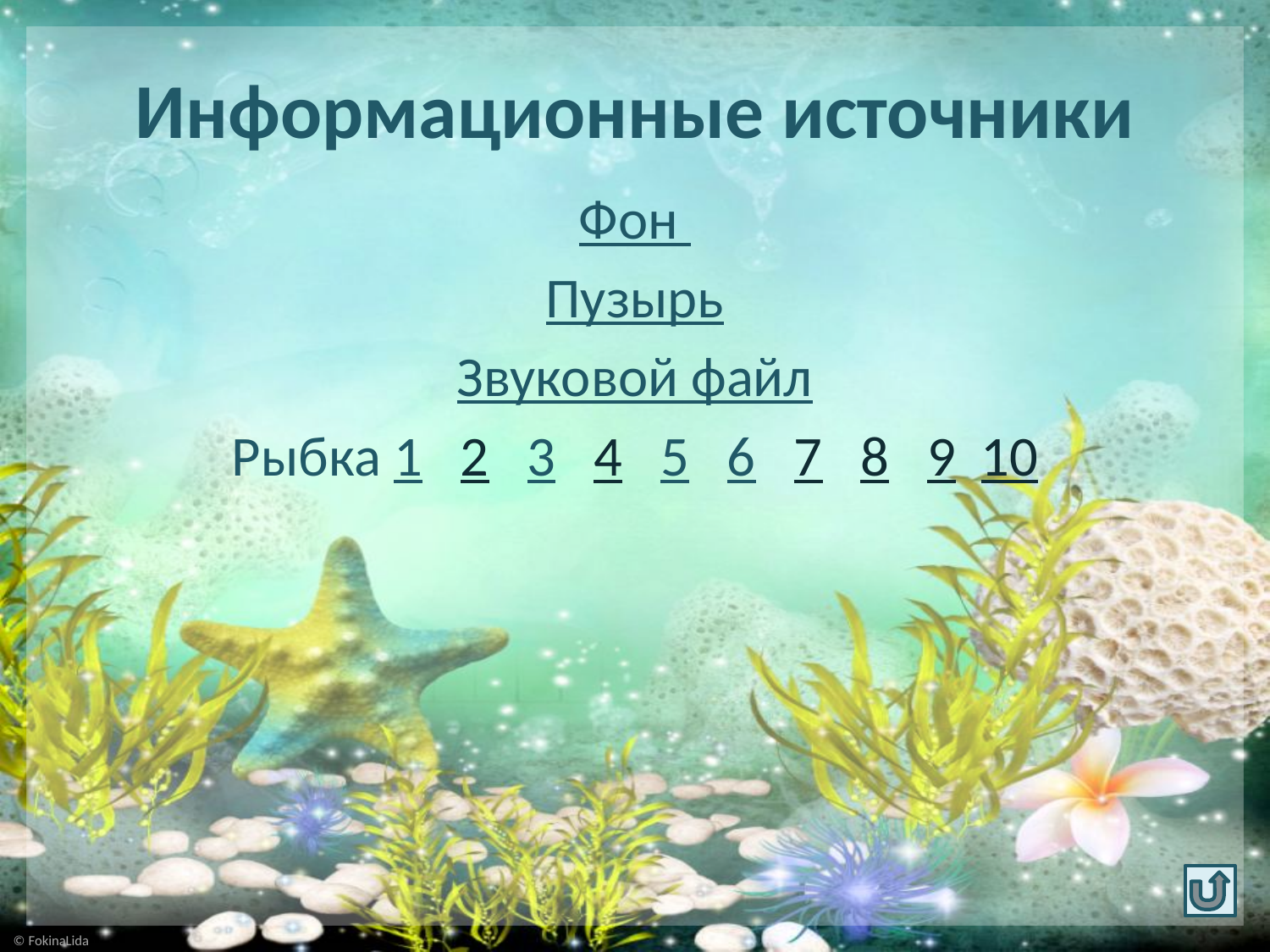

# Информационные источники
Фон
Пузырь
Звуковой файл
Рыбка 1   2   3   4   5   6   7   8   9  10